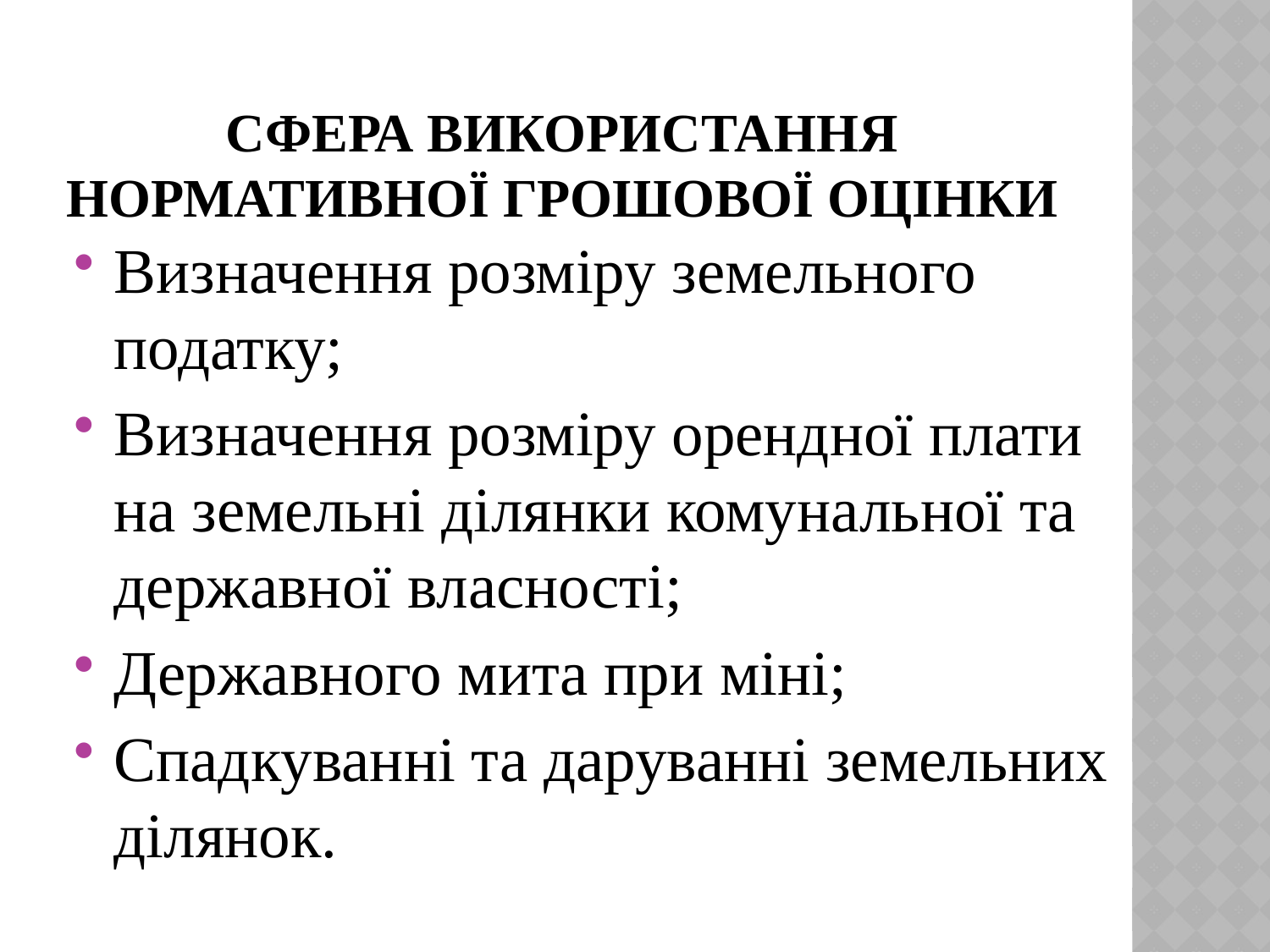

# Сфера використання нормативної грошової оцінки
Визначення розміру земельного податку;
Визначення розміру орендної плати на земельні ділянки комунальної та державної власності;
Державного мита при міні;
Спадкуванні та даруванні земельних ділянок.